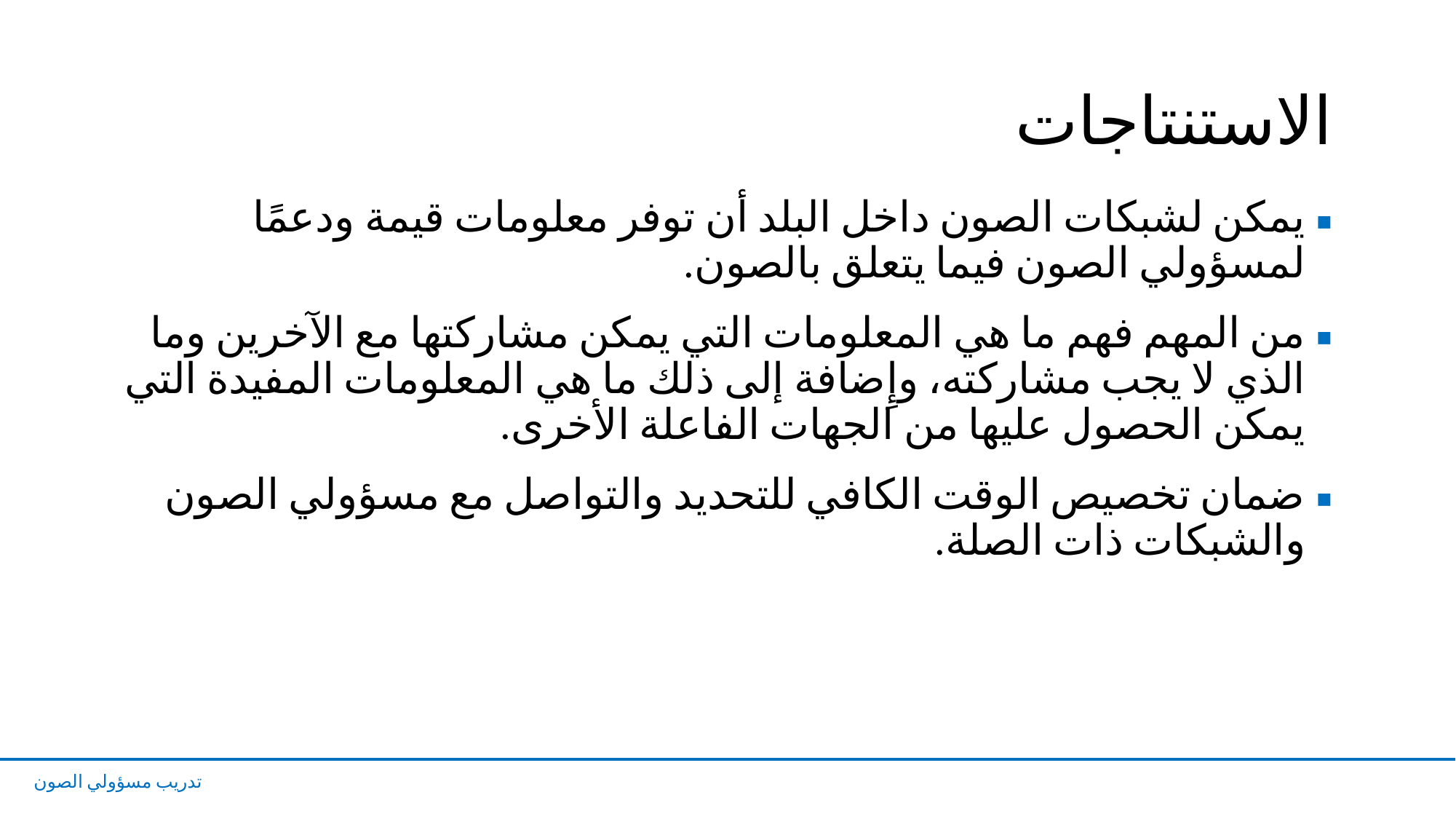

# الاستنتاجات
يمكن لشبكات الصون داخل البلد أن توفر معلومات قيمة ودعمًا لمسؤولي الصون فيما يتعلق بالصون.
من المهم فهم ما هي المعلومات التي يمكن مشاركتها مع الآخرين وما الذي لا يجب مشاركته، وإِضافة إلى ذلك ما هي المعلومات المفيدة التي يمكن الحصول عليها من الجهات الفاعلة الأخرى.
ضمان تخصيص الوقت الكافي للتحديد والتواصل مع مسؤولي الصون والشبكات ذات الصلة.
تدريب مسؤولي الصون